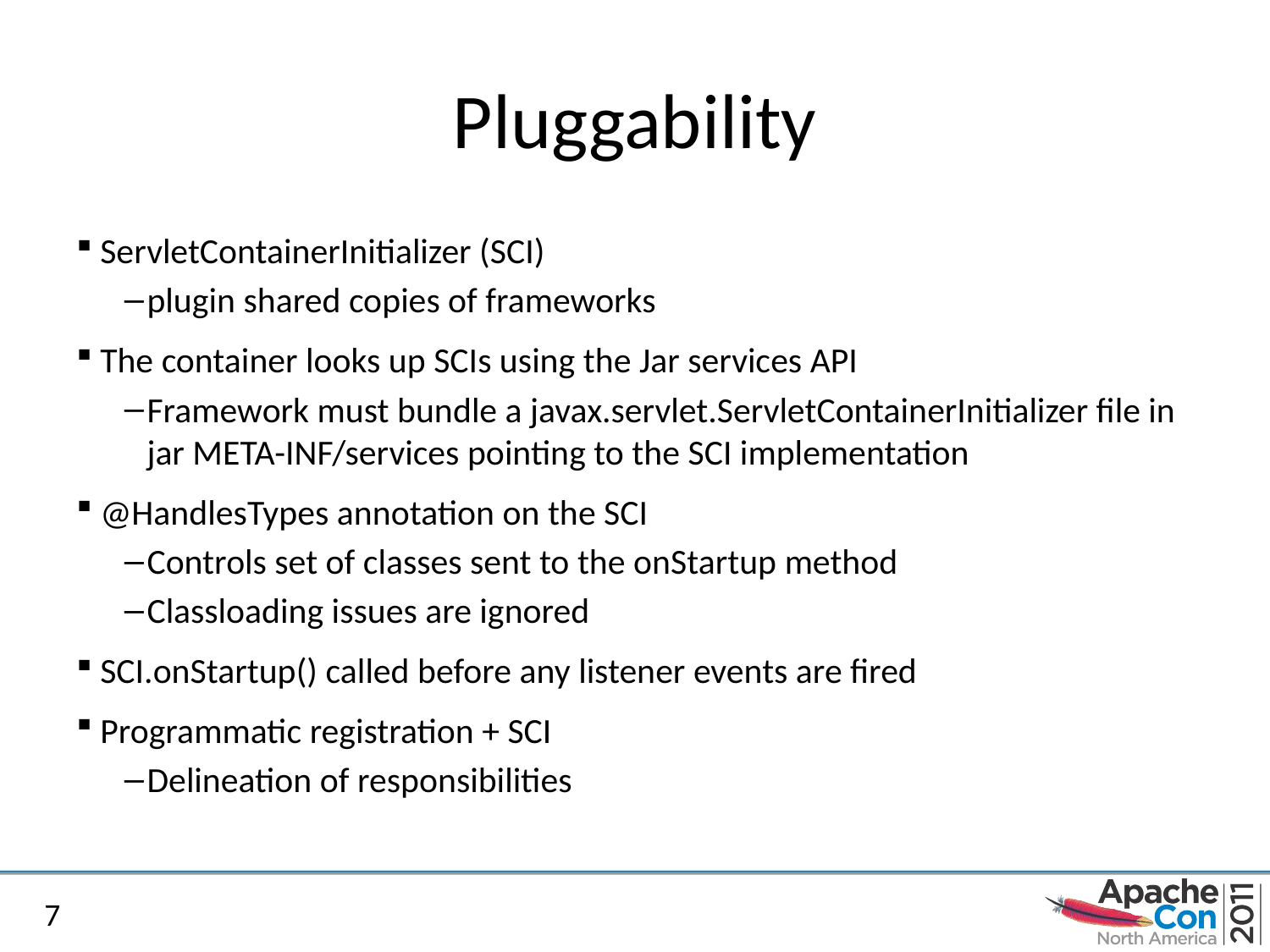

# Pluggability
ServletContainerInitializer (SCI)
plugin shared copies of frameworks
The container looks up SCIs using the Jar services API
Framework must bundle a javax.servlet.ServletContainerInitializer file in jar META-INF/services pointing to the SCI implementation
@HandlesTypes annotation on the SCI
Controls set of classes sent to the onStartup method
Classloading issues are ignored
SCI.onStartup() called before any listener events are fired
Programmatic registration + SCI
Delineation of responsibilities